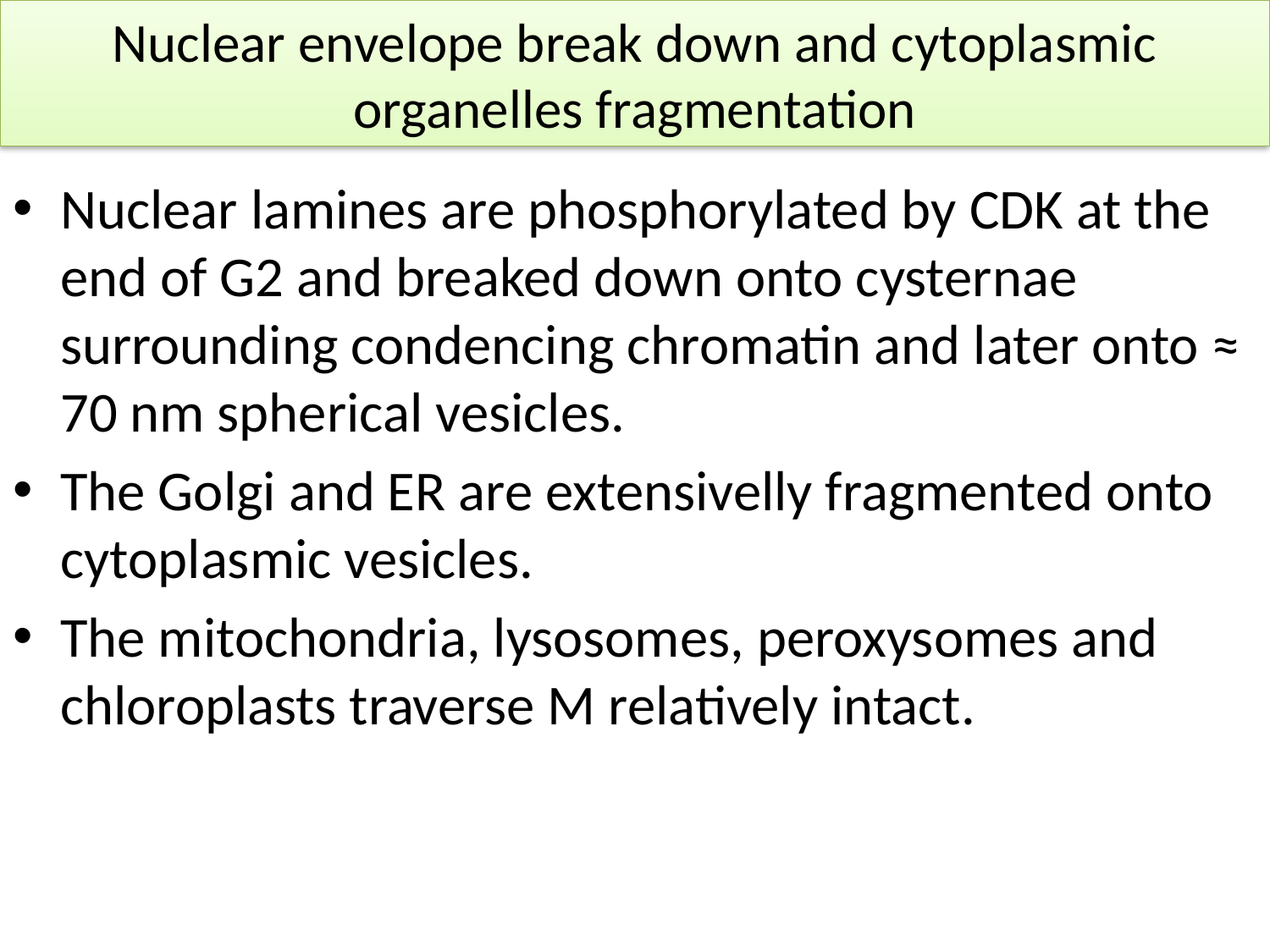

# Nuclear envelope break down and cytoplasmic organelles fragmentation
Nuclear lamines are phosphorylated by CDK at the end of G2 and breaked down onto cysternae surrounding condencing chromatin and later onto ≈ 70 nm spherical vesicles.
The Golgi and ER are extensivelly fragmented onto cytoplasmic vesicles.
The mitochondria, lysosomes, peroxysomes and chloroplasts traverse M relatively intact.